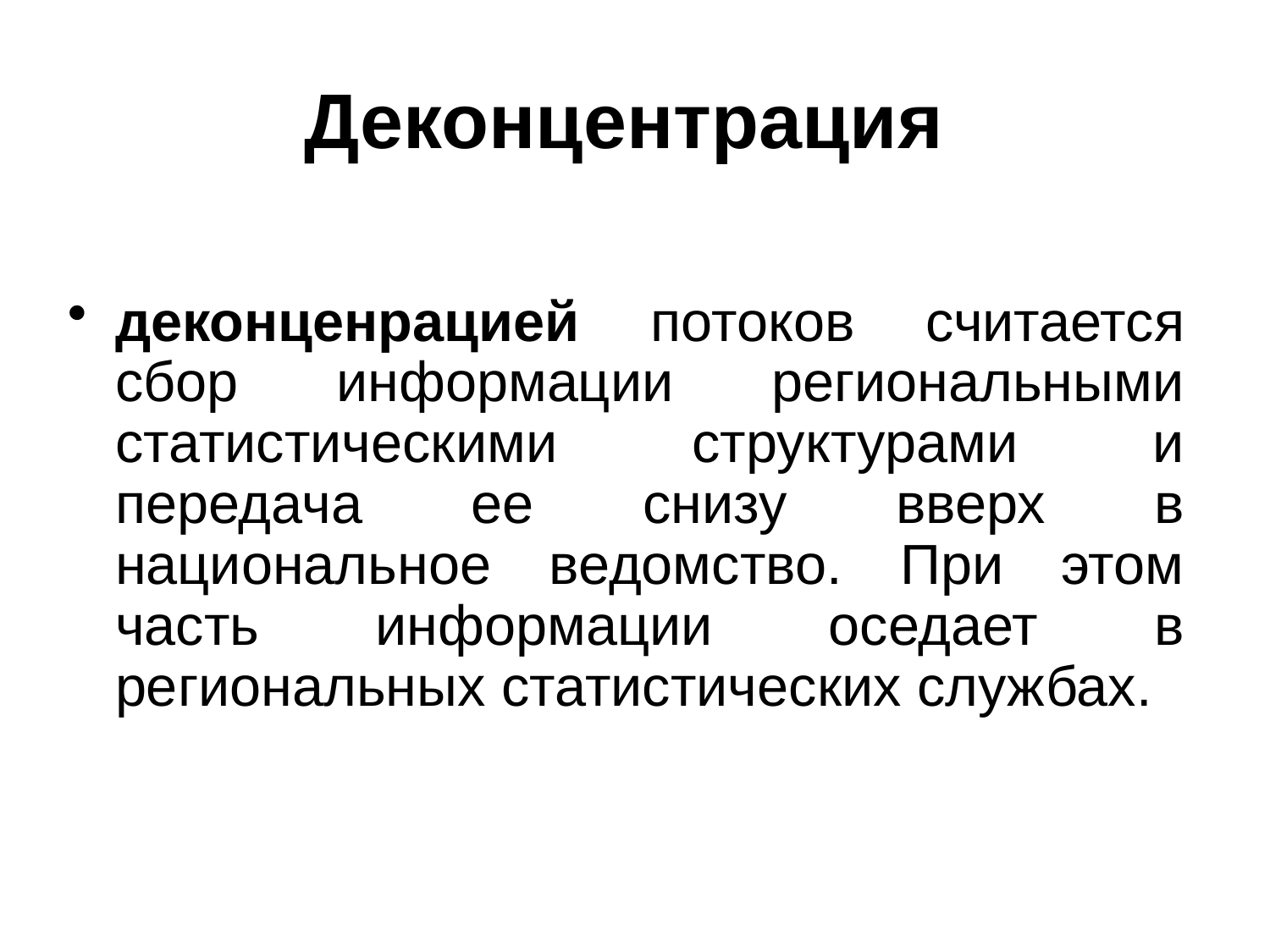

# Деконцентрация
деконценрацией потоков считается сбор информации региональными статистическими структурами и передача ее снизу вверх в национальное ведомство. При этом часть информации оседает в региональных статистических службах.